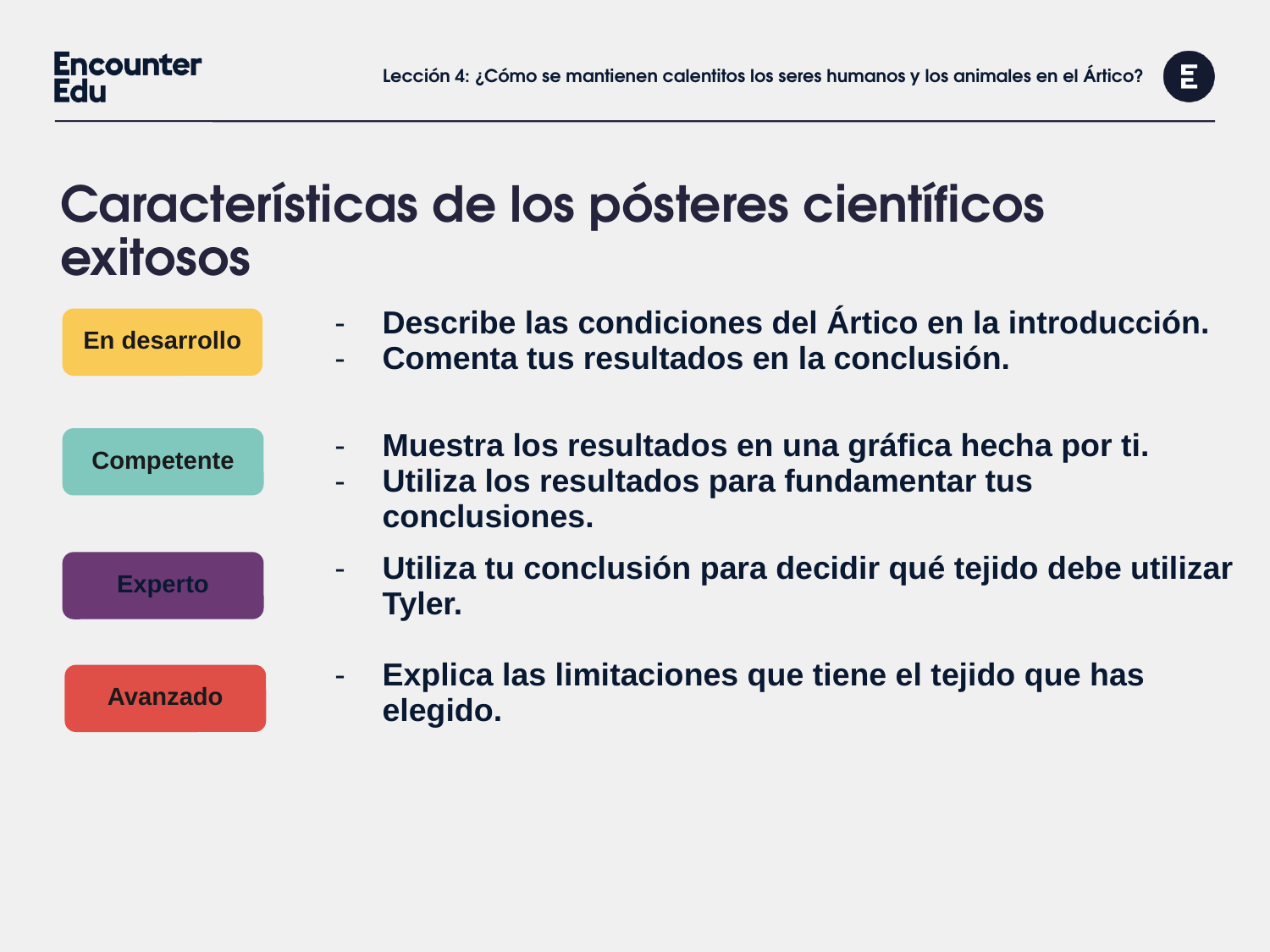

# Lección 4: ¿Cómo se mantienen calentitos los seres humanos y los animales en el Ártico?
Características de los pósteres científicos exitosos
| Describe las condiciones del Ártico en la introducción. Comenta tus resultados en la conclusión. |
| --- |
| Muestra los resultados en una gráfica hecha por ti. Utiliza los resultados para fundamentar tus conclusiones. |
| Utiliza tu conclusión para decidir qué tejido debe utilizar Tyler. Explica las limitaciones que tiene el tejido que has elegido. |
|  |
|  |
En desarrollo
Competente
Experto
Avanzado